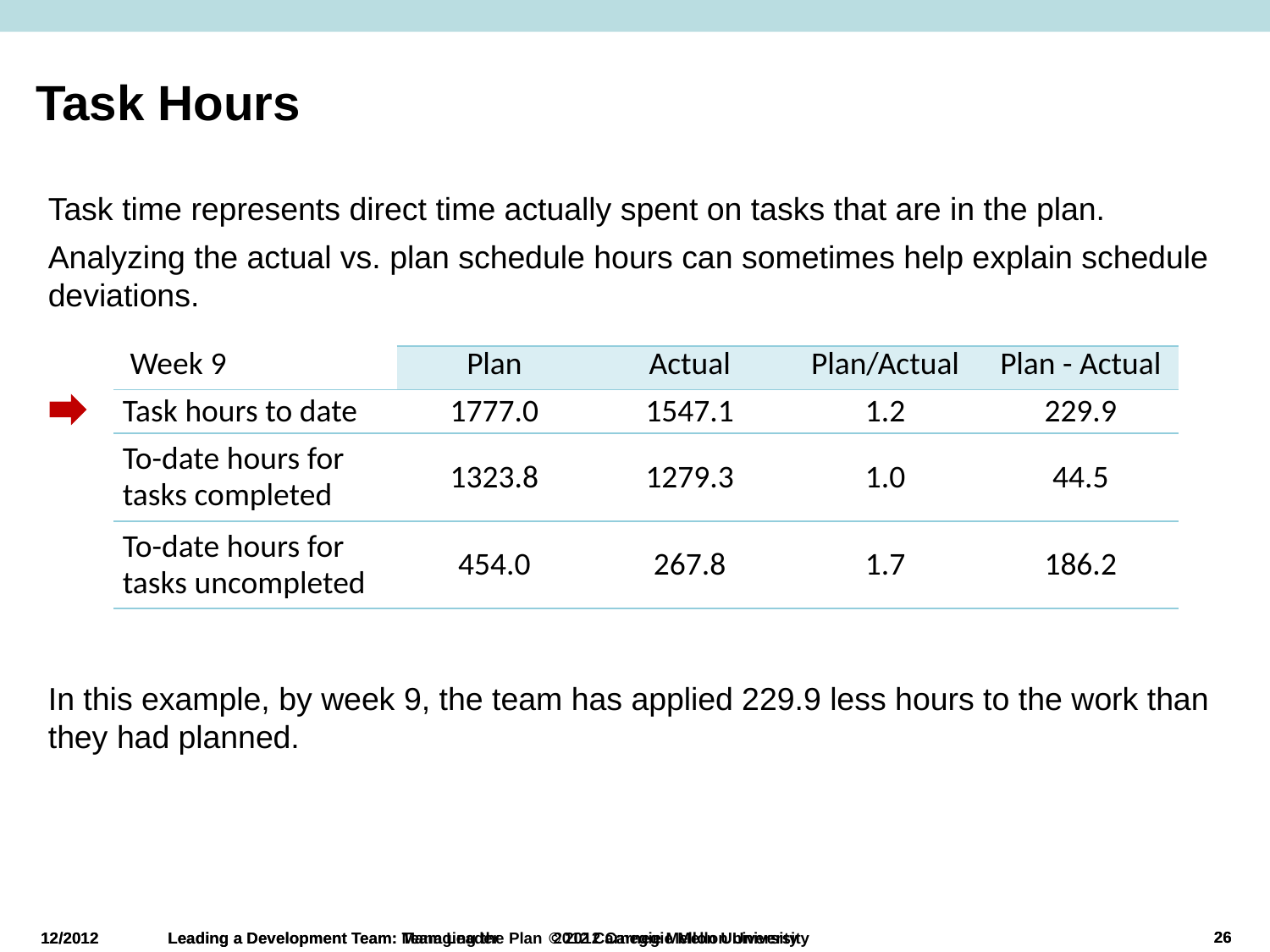

# Task Hours
Task time represents direct time actually spent on tasks that are in the plan.
Analyzing the actual vs. plan schedule hours can sometimes help explain schedule deviations.
| Week 9 | Plan | Actual | Plan/Actual | Plan - Actual |
| --- | --- | --- | --- | --- |
| Task hours to date | 1777.0 | 1547.1 | 1.2 | 229.9 |
| To-date hours for tasks completed | 1323.8 | 1279.3 | 1.0 | 44.5 |
| To-date hours for tasks uncompleted | 454.0 | 267.8 | 1.7 | 186.2 |

In this example, by week 9, the team has applied 229.9 less hours to the work than they had planned.